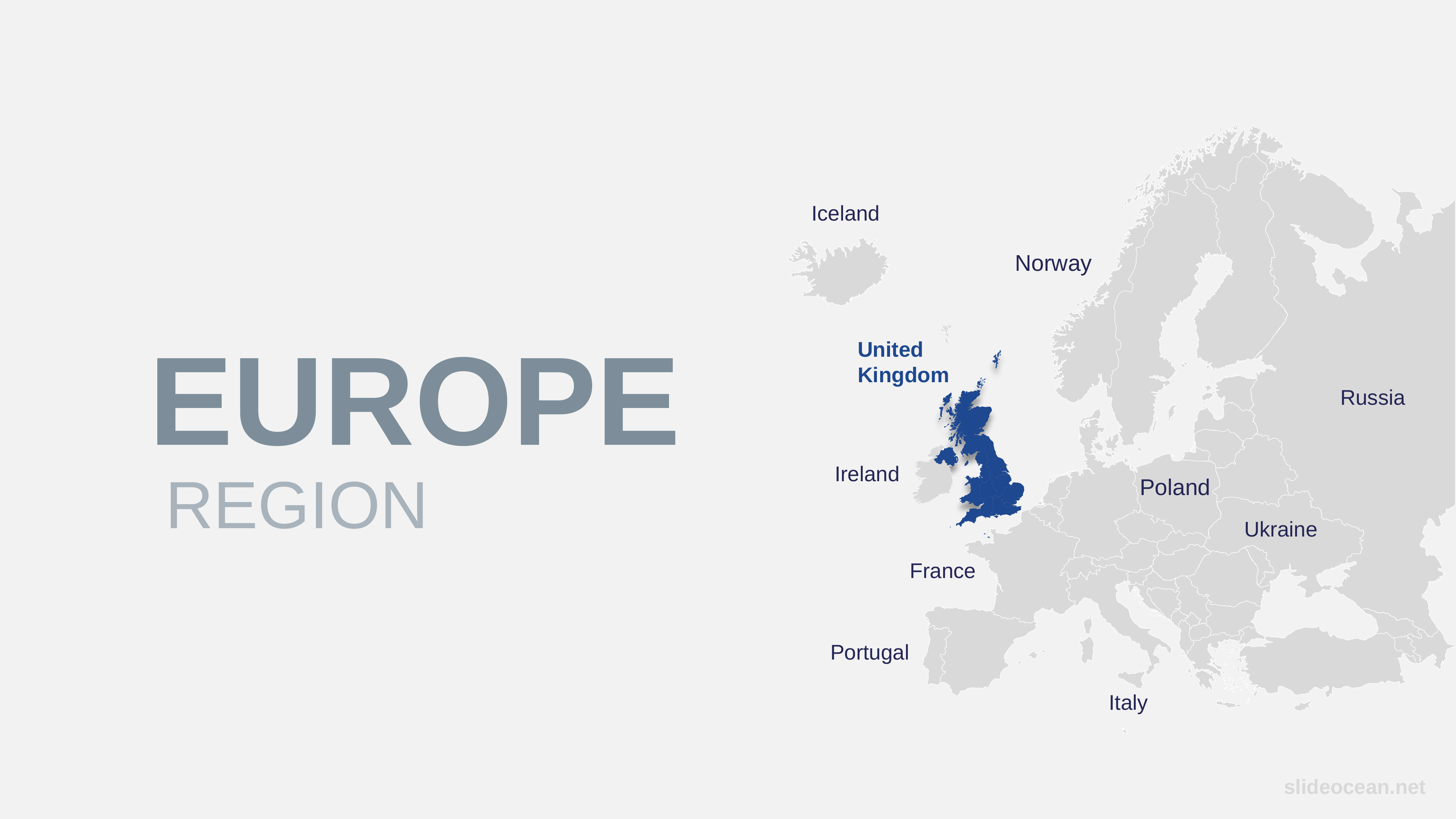

Iceland

Norway

EUROPE

United
Kingdom

Russia

Ireland
REGION

Poland

Ukraine

France

Portugal
Italy

slideocean.net